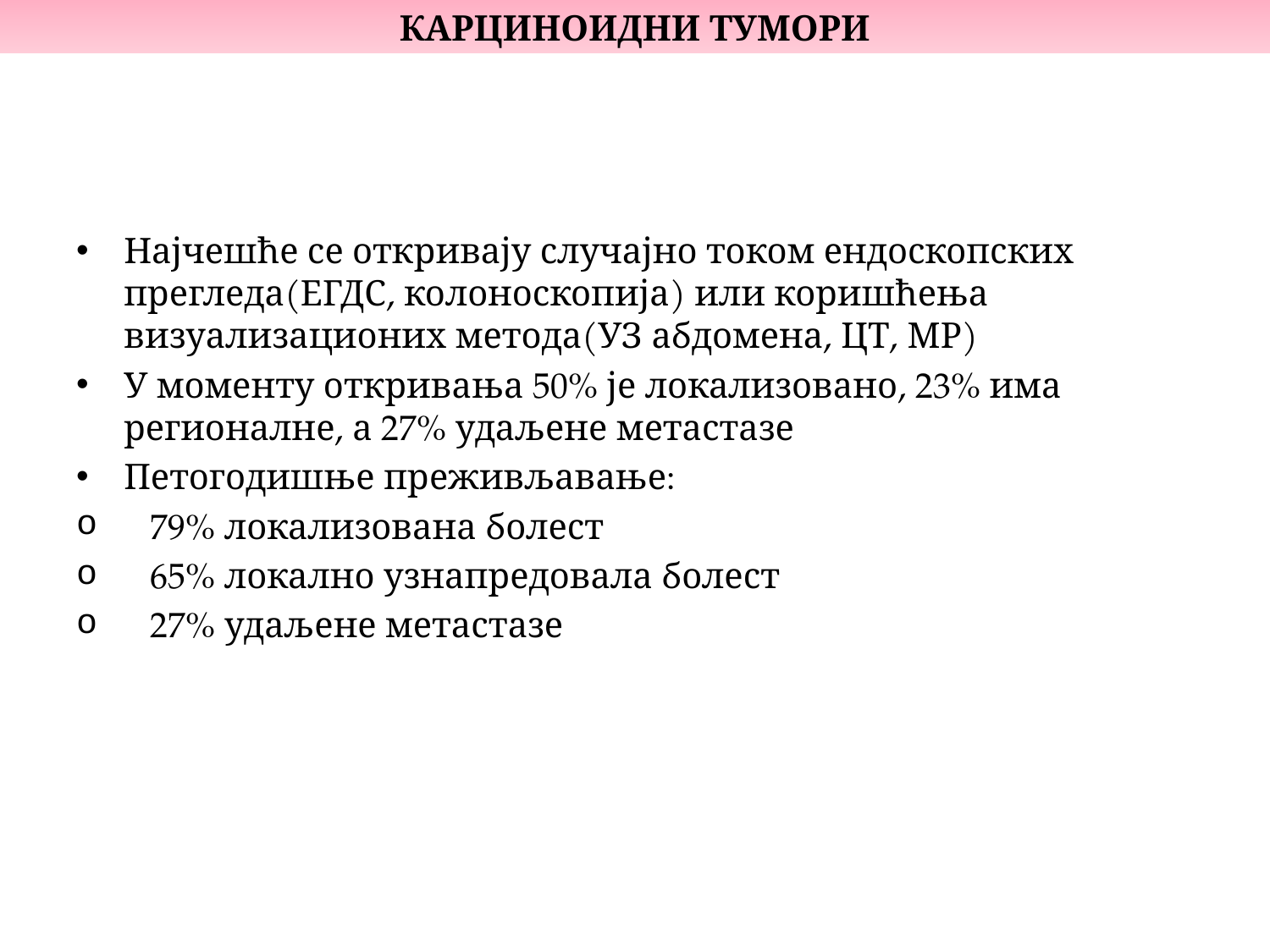

КАРЦИНОИДНИ ТУМОРИ
Најчешће се откривају случајно током ендоскопских прегледа(ЕГДС, колоноскопија) или коришћења визуализационих метода(УЗ абдомена, ЦТ, МР)
У моменту откривања 50% је локализовано, 23% има регионалне, а 27% удаљене метастазе
Петогодишње преживљавање:
   79% локализована болест
   65% локално узнапредовала болест
   27% удаљене метастазе